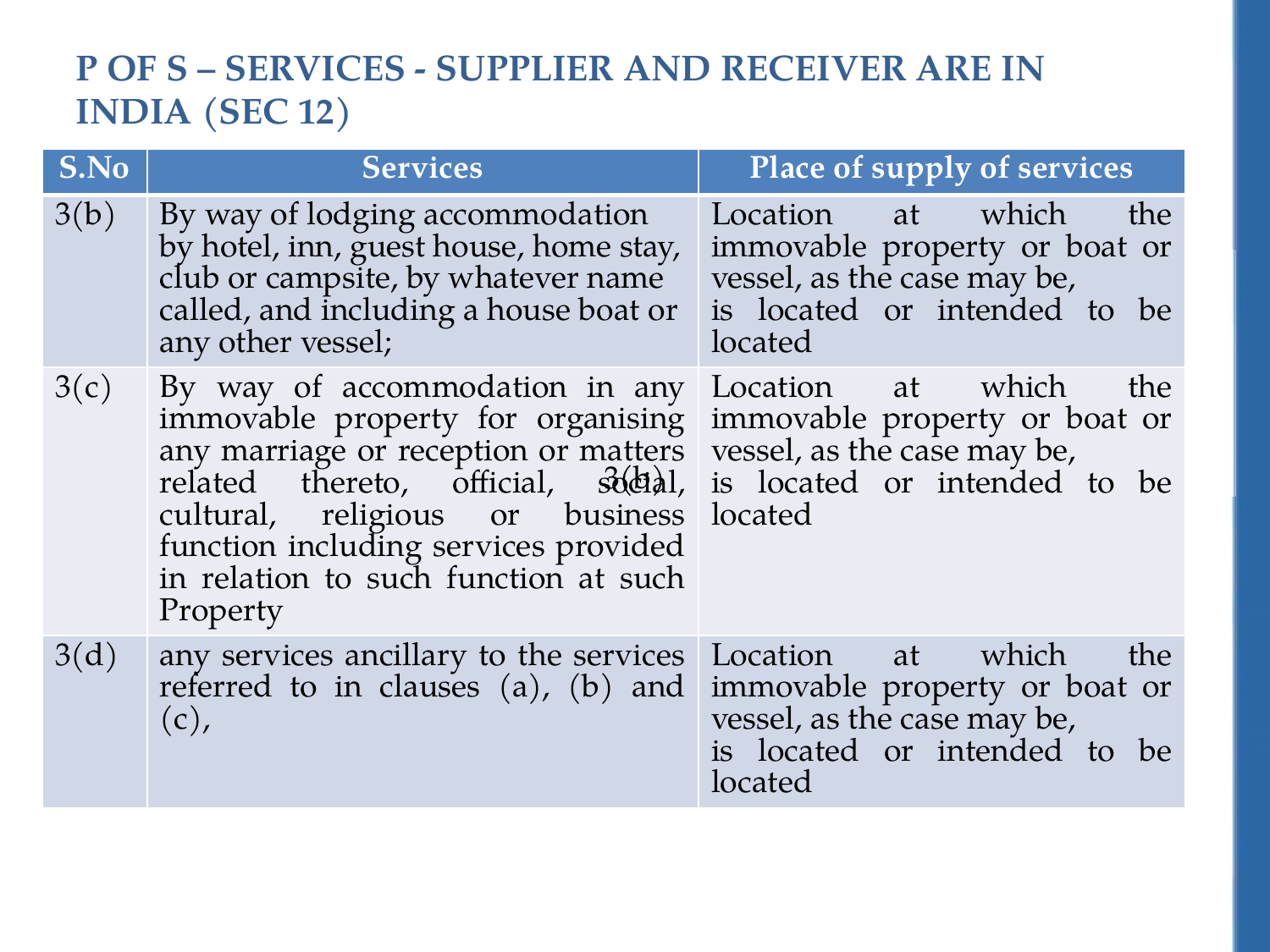

P of S – Services - supplier and receiver are in India (Sec 12)
| S.No | Services | Place of supply of services |
| --- | --- | --- |
| 3(b) | By way of lodging accommodation by hotel, inn, guest house, home stay, club or campsite, by whatever name called, and including a house boat or any other vessel; | Location at which the immovable property or boat or vessel, as the case may be, is located or intended to be located |
| 3(c) | By way of accommodation in any immovable property for organising any marriage or reception or matters related thereto, official, social, cultural, religious or business function including services provided in relation to such function at such Property | Location at which the immovable property or boat or vessel, as the case may be, is located or intended to be located |
| 3(d) | any services ancillary to the services referred to in clauses (a), (b) and (c), | Location at which the immovable property or boat or vessel, as the case may be, is located or intended to be located |
3(b)